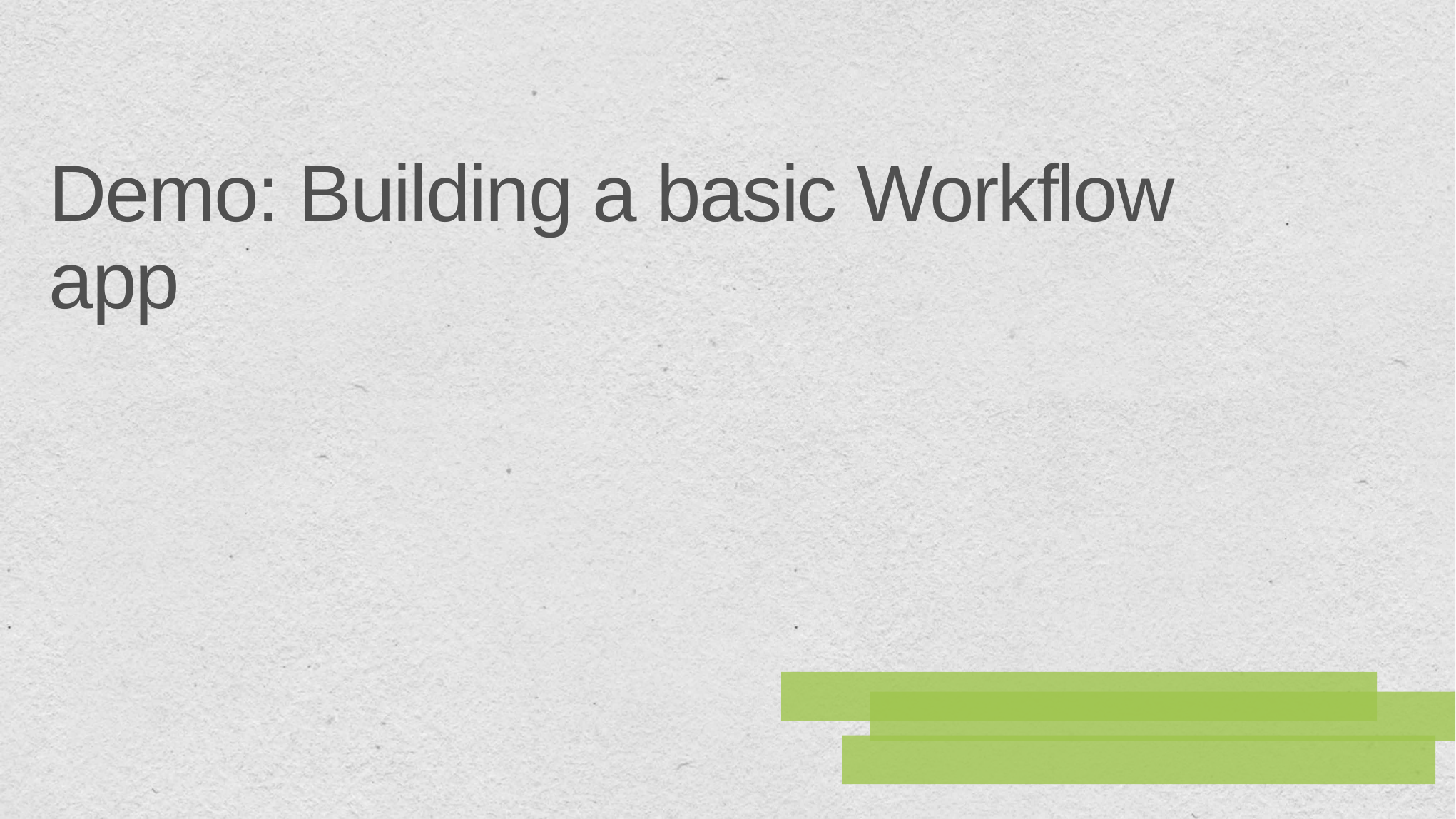

# Demo: Building a basic Workflow app